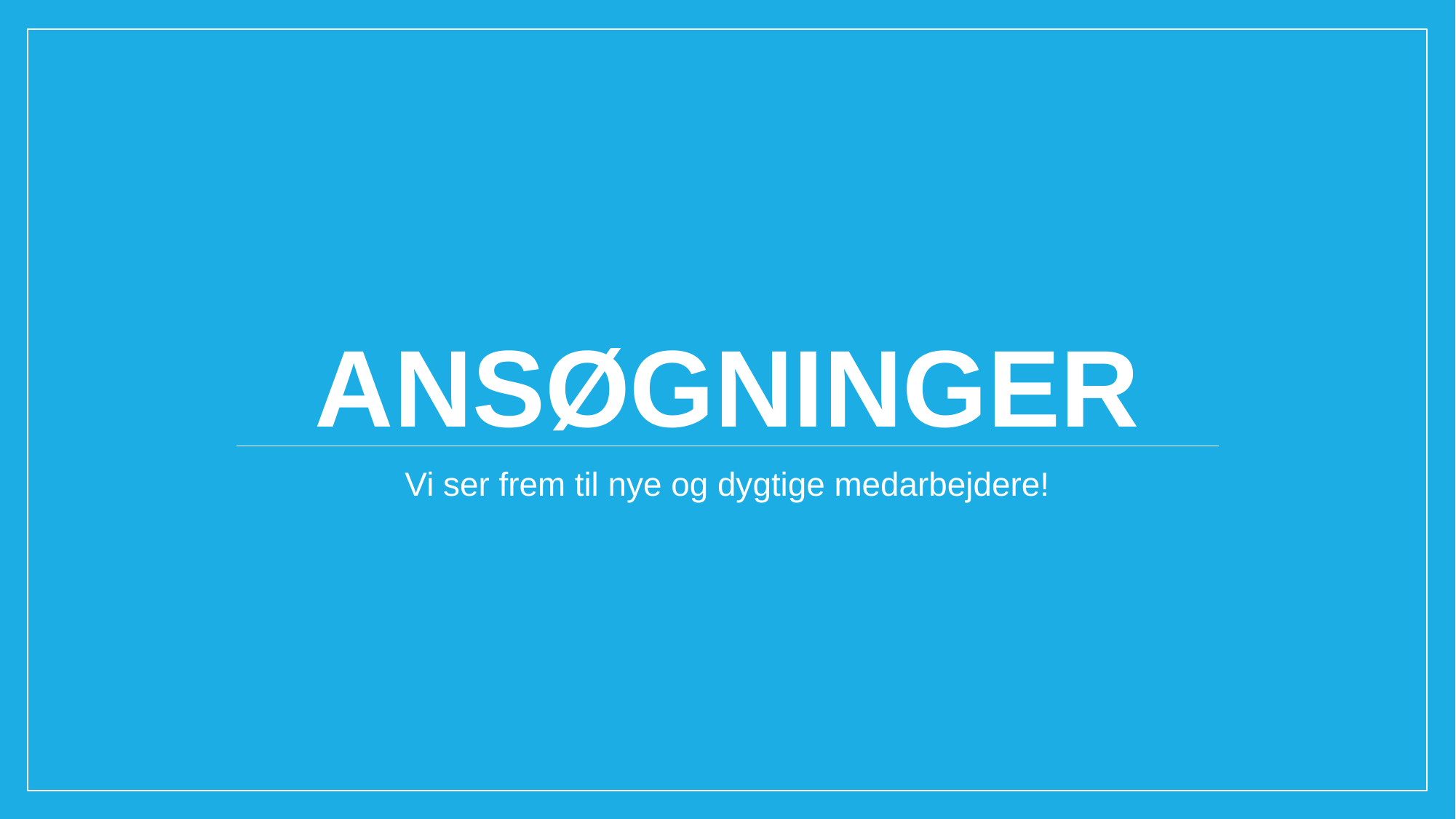

# Ansøgninger
Vi ser frem til nye og dygtige medarbejdere!